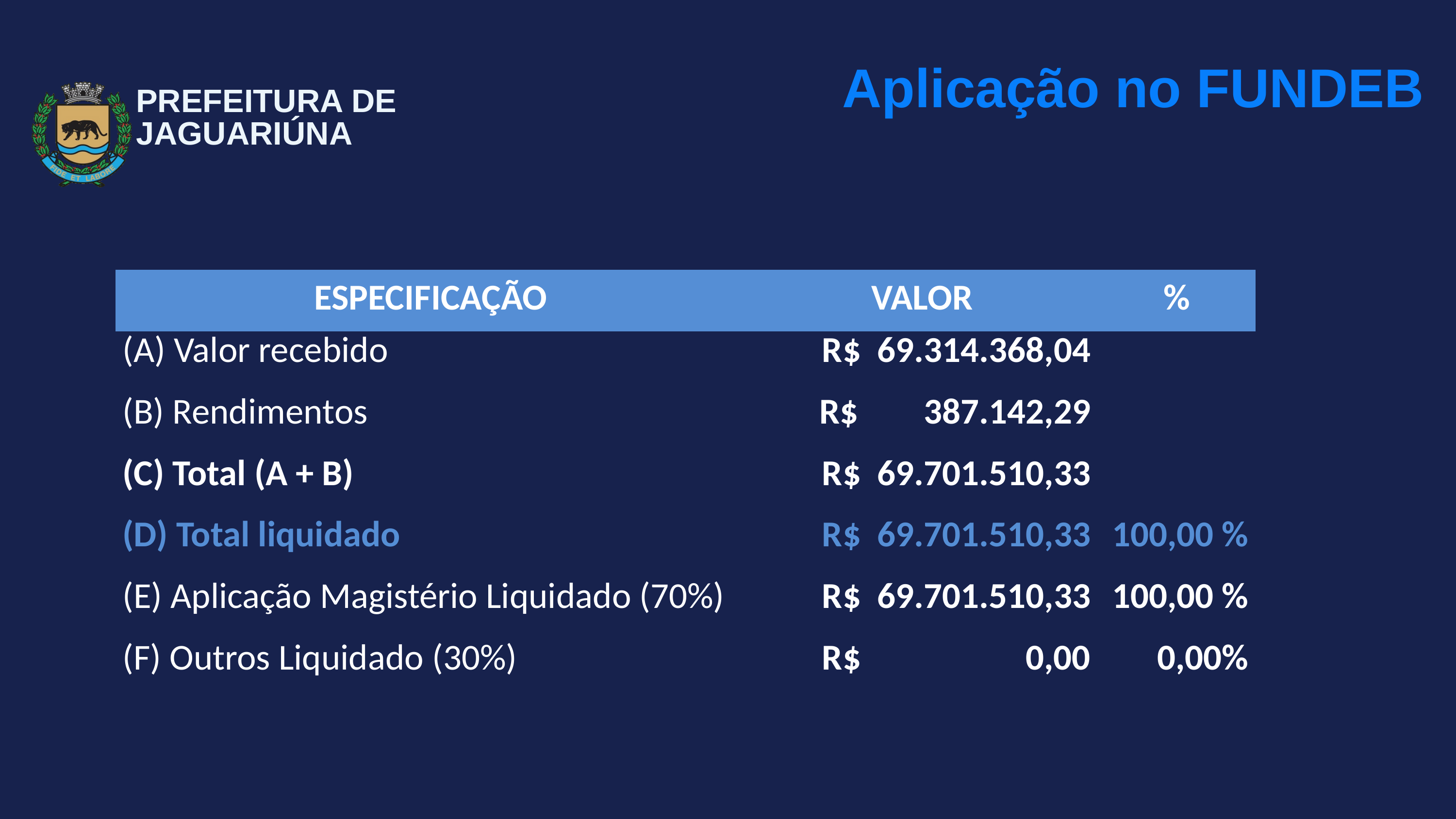

Aplicação no FUNDEB

PREFEITURA DE JAGUARIÚNA
| ESPECIFICAÇÃO | VALOR | % |
| --- | --- | --- |
| (A) Valor recebido | R$ 69.314.368,04 |  |
| (B) Rendimentos | R$ 387.142,29 |  |
| (C) Total (A + B) | R$ 69.701.510,33 |  |
| (D) Total liquidado | R$ 69.701.510,33 | 100,00 % |
| (E) Aplicação Magistério Liquidado (70%) | R$ 69.701.510,33 | 100,00 % |
| (F) Outros Liquidado (30%) | R$ 0,00 | 0,00% |